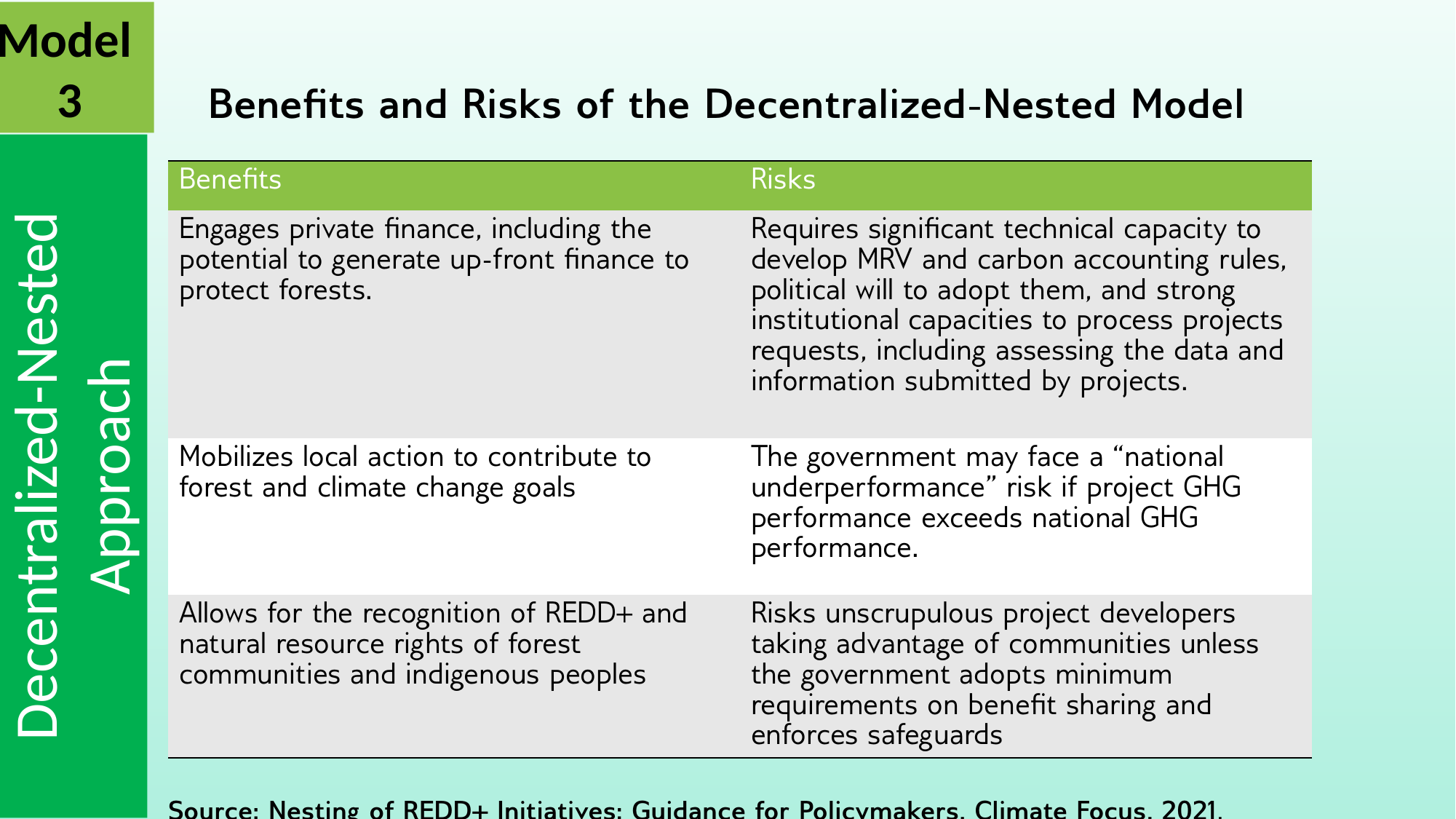

Model
3
Benefits and Risks of the Decentralized-Nested Model
| Benefits | Risks |
| --- | --- |
| Engages private finance, including the potential to generate up-front finance to protect forests. | Requires significant technical capacity to develop MRV and carbon accounting rules, political will to adopt them, and strong institutional capacities to process projects requests, including assessing the data and information submitted by projects. |
| Mobilizes local action to contribute to forest and climate change goals | The government may face a “national underperformance” risk if project GHG performance exceeds national GHG performance. |
| Allows for the recognition of REDD+ and natural resource rights of forest communities and indigenous peoples | Risks unscrupulous project developers taking advantage of communities unless the government adopts minimum requirements on benefit sharing and enforces safeguards |
Decentralized-Nested Approach
Source: Nesting of REDD+ Initiatives: Guidance for Policymakers. Climate Focus, 2021.